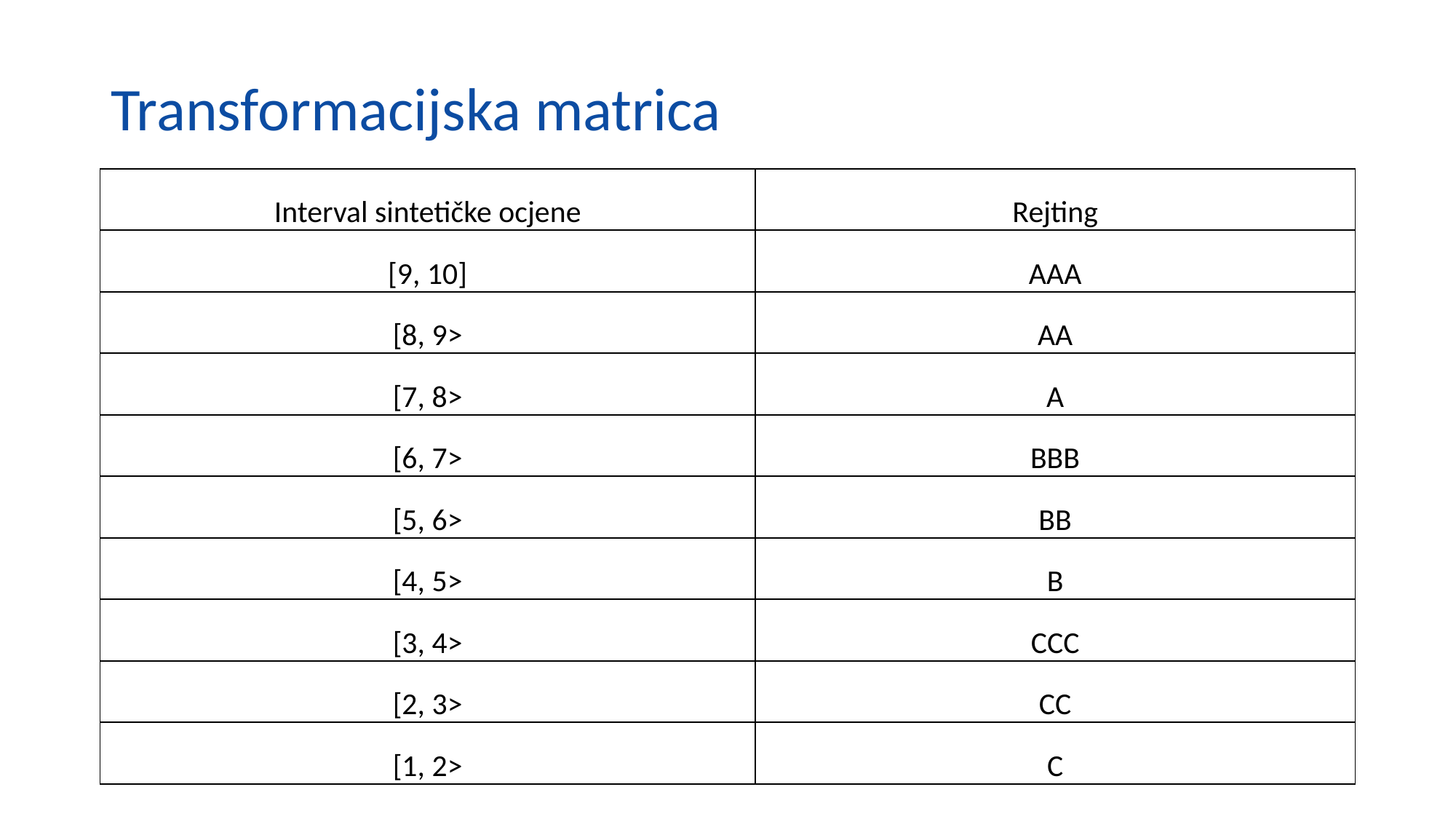

# Transformacijska matrica
| Interval sintetičke ocjene | Rejting |
| --- | --- |
| [9, 10] | AAA |
| [8, 9> | AA |
| [7, 8> | A |
| [6, 7> | BBB |
| [5, 6> | BB |
| [4, 5> | B |
| [3, 4> | CCC |
| [2, 3> | CC |
| [1, 2> | C |